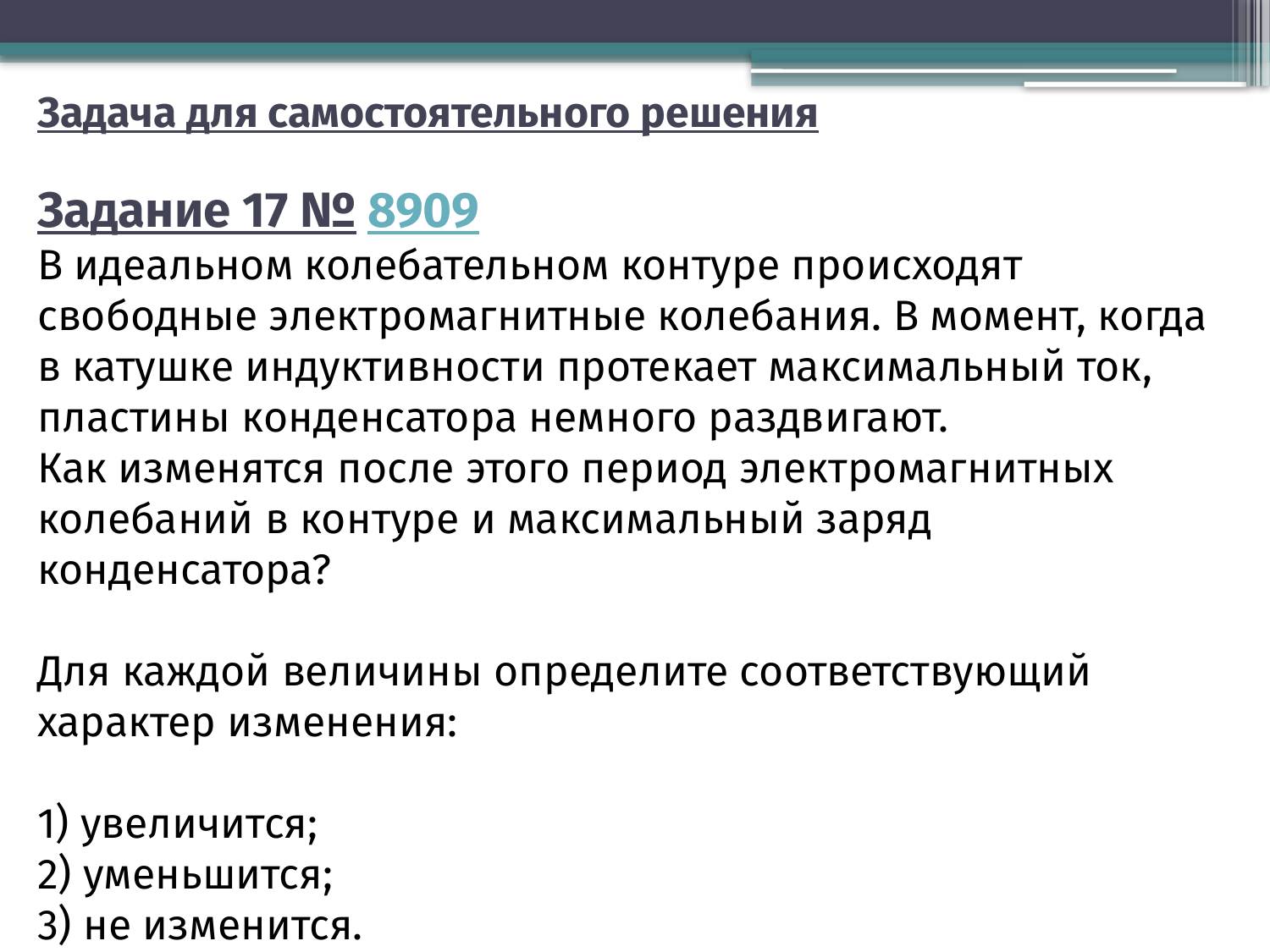

# Задача для самостоятельного решения Задание 17 № 8909 В идеальном колебательном контуре происходят свободные электромагнитные колебания. В момент, когда в катушке индуктивности протекает максимальный ток, пластины конденсатора немного раздвигают. Как изменятся после этого период электромагнитных колебаний в контуре и максимальный заряд конденсатора?   Для каждой величины определите соответствующий характер изменения:   1) увеличится; 2) уменьшится; 3) не изменится.